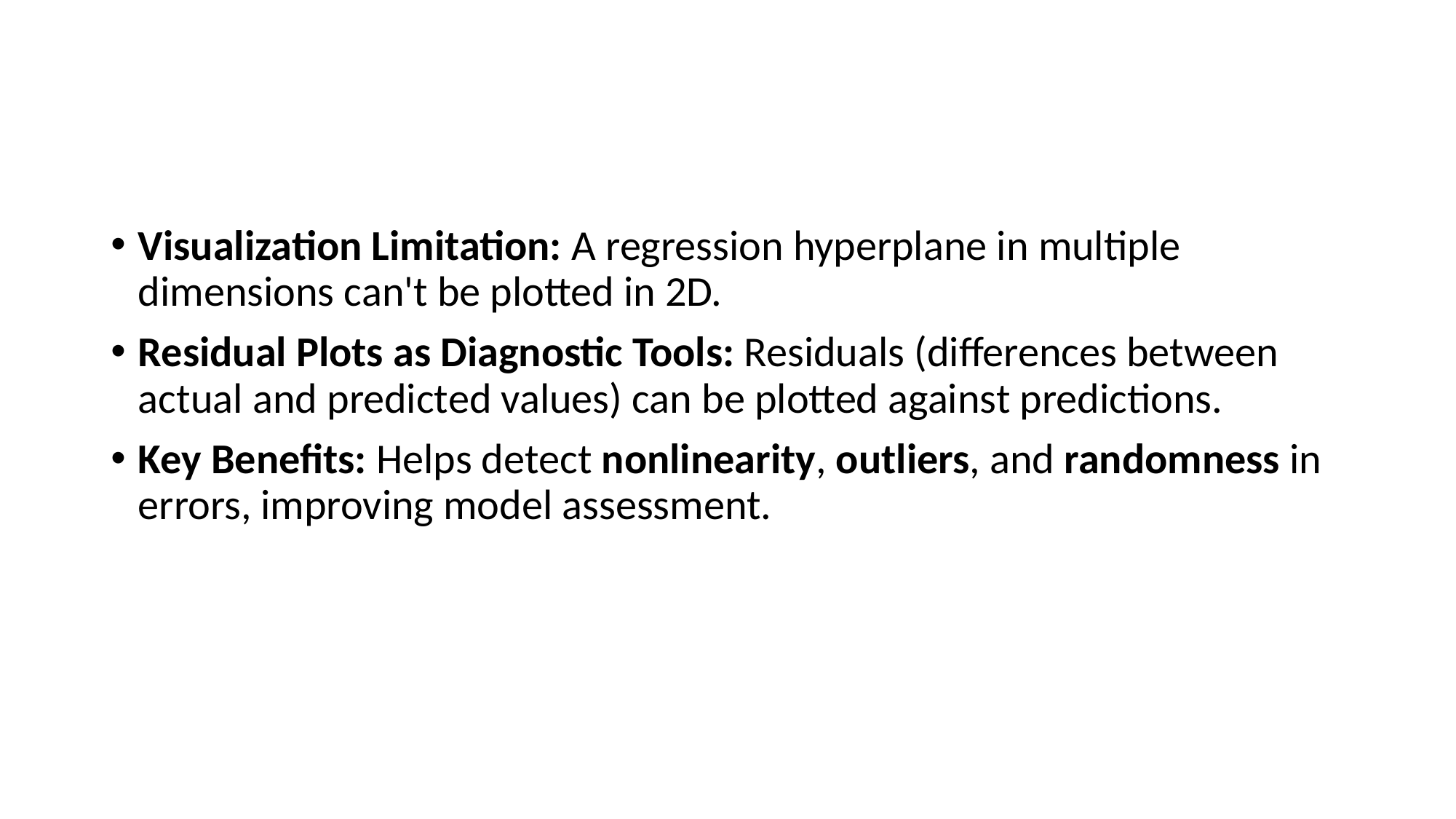

#
Visualization Limitation: A regression hyperplane in multiple dimensions can't be plotted in 2D.
Residual Plots as Diagnostic Tools: Residuals (differences between actual and predicted values) can be plotted against predictions.
Key Benefits: Helps detect nonlinearity, outliers, and randomness in errors, improving model assessment.